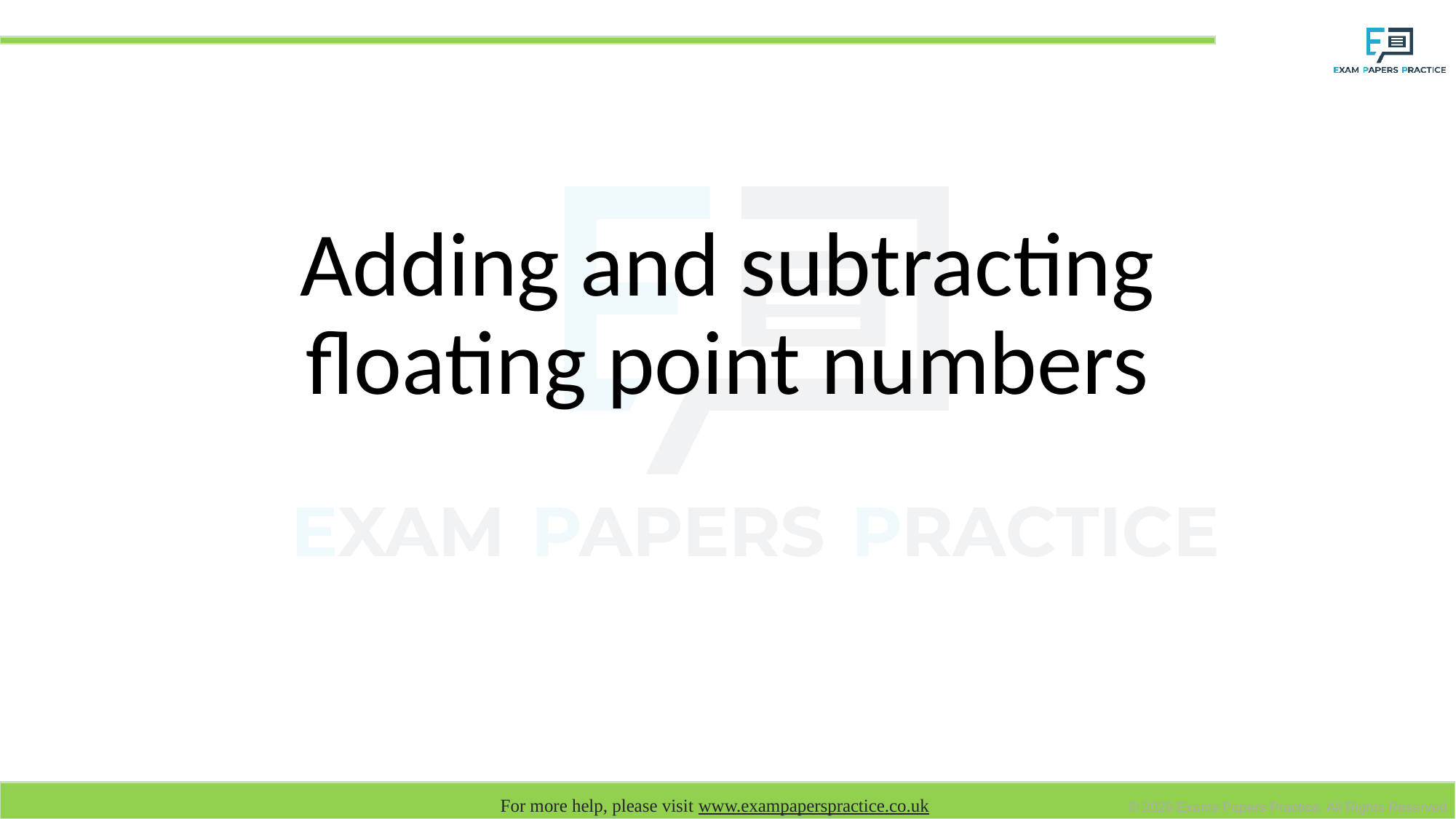

# Adding and subtracting floating point numbers